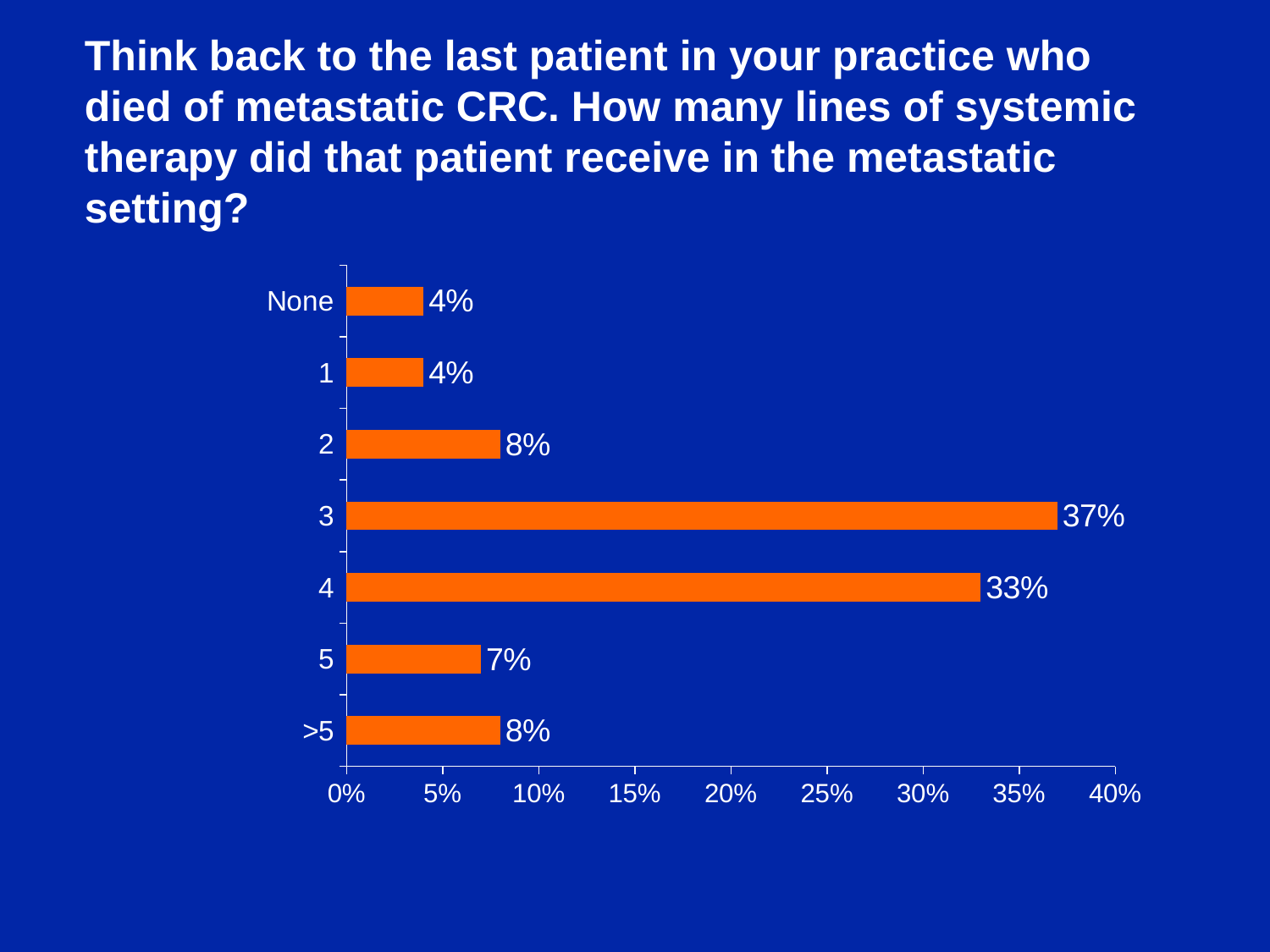

Think back to the last patient in your practice who died of metastatic CRC. How many lines of systemic therapy did that patient receive in the metastatic setting?

### Chart

| Category | Series 1 |
|---|---|
| >5 | 0.08 |
| 5 | 0.07 |
| 4 | 0.33 |
| 3 | 0.37 |
| 2 | 0.08 |
| 1 | 0.04 |
| None | 0.04 |